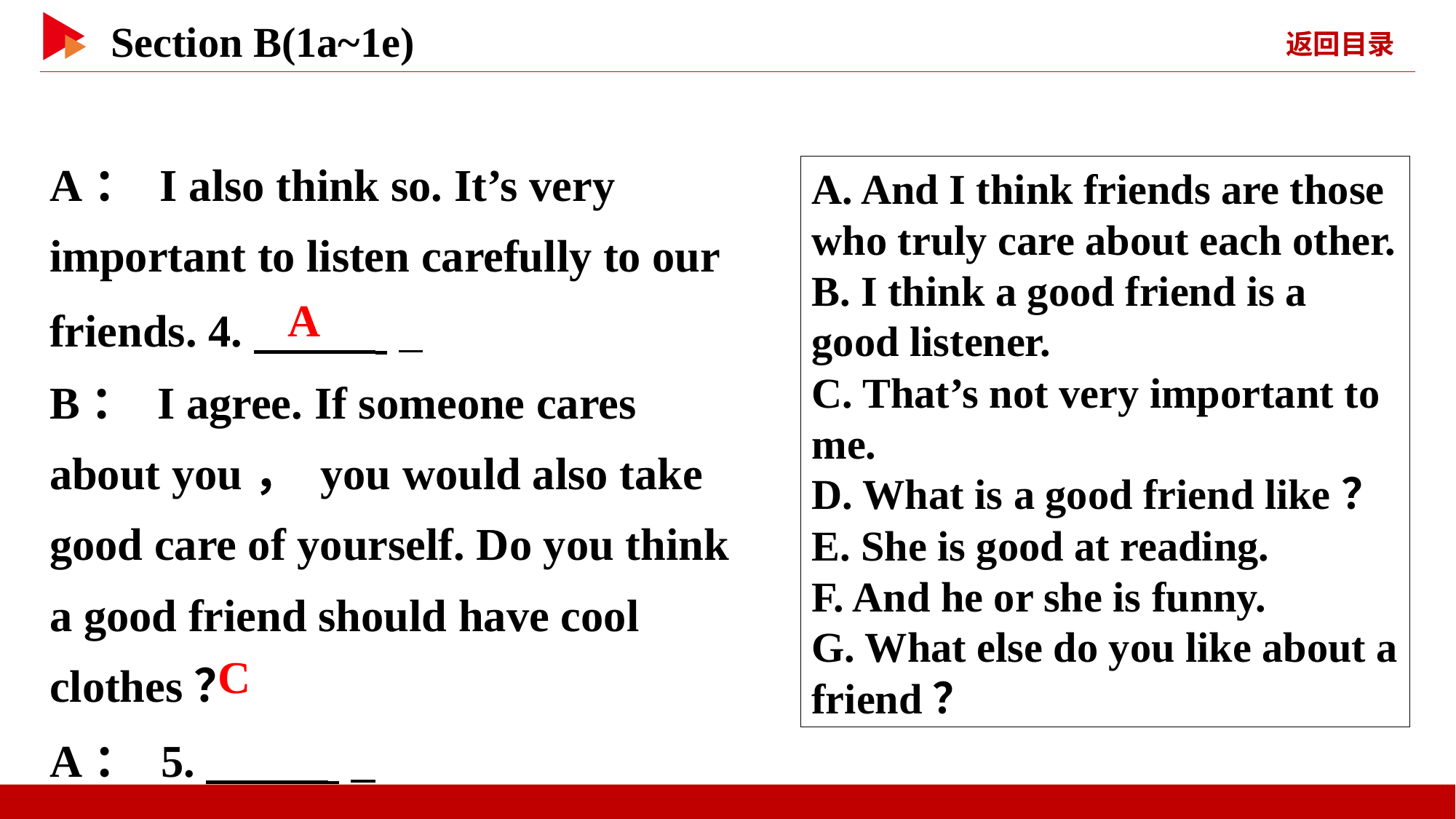

A： I also think so. It’s very important to listen carefully to our friends. 4.　  　  _
B： I agree. If someone cares about you， you would also take good care of yourself. Do you think a good friend should have cool clothes？
A： 5.　  　  _
A. And I think friends are those who truly care about each other.
B. I think a good friend is a good listener.
C. That’s not very important to me.
D. What is a good friend like？
E. She is good at reading.
F. And he or she is funny.
G. What else do you like about a friend？
A
C